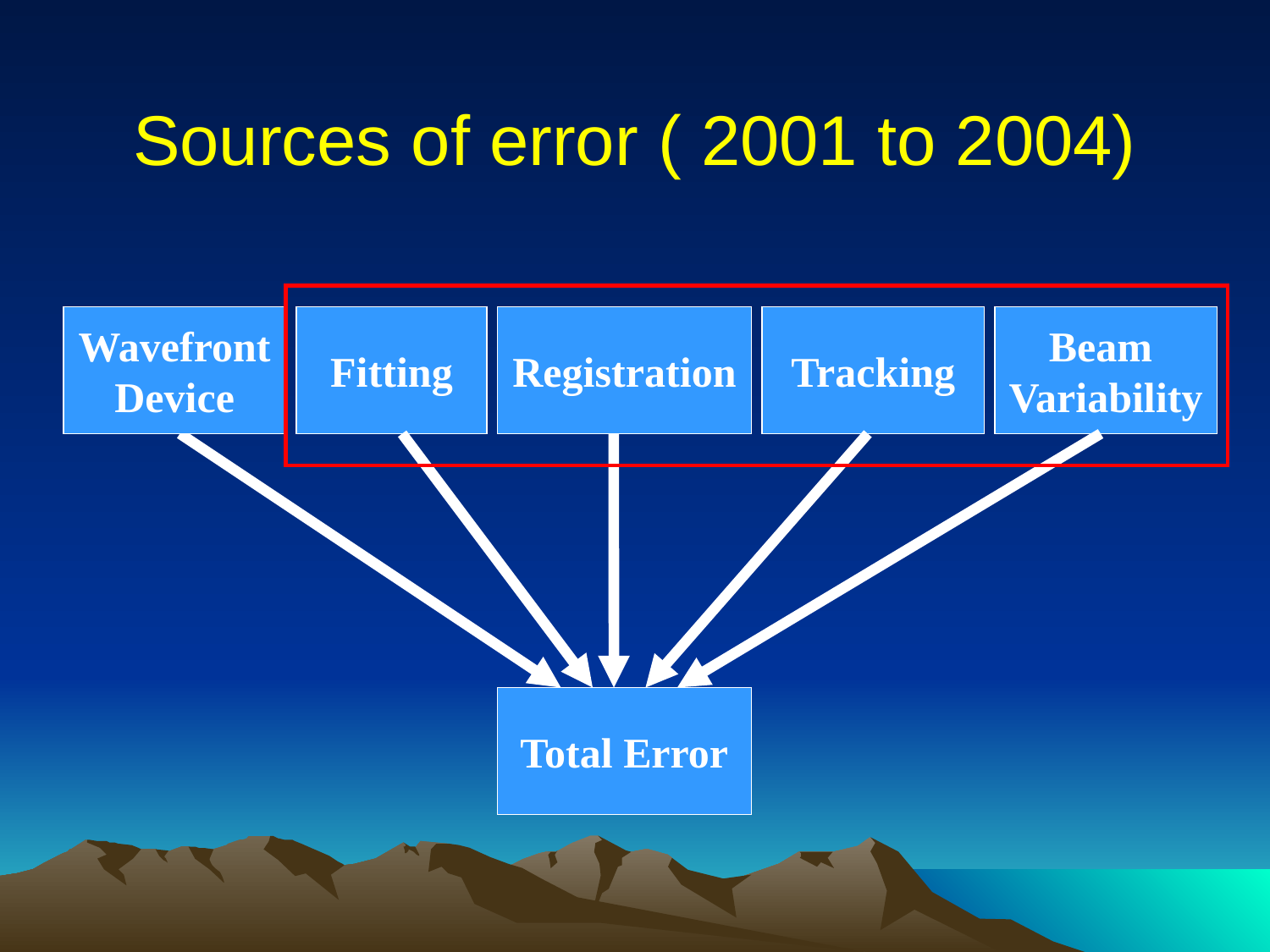

# Sources of error ( 2001 to 2004)

Wavefront
Device
Fitting
Registration
Tracking
Beam
Variability

Total Error